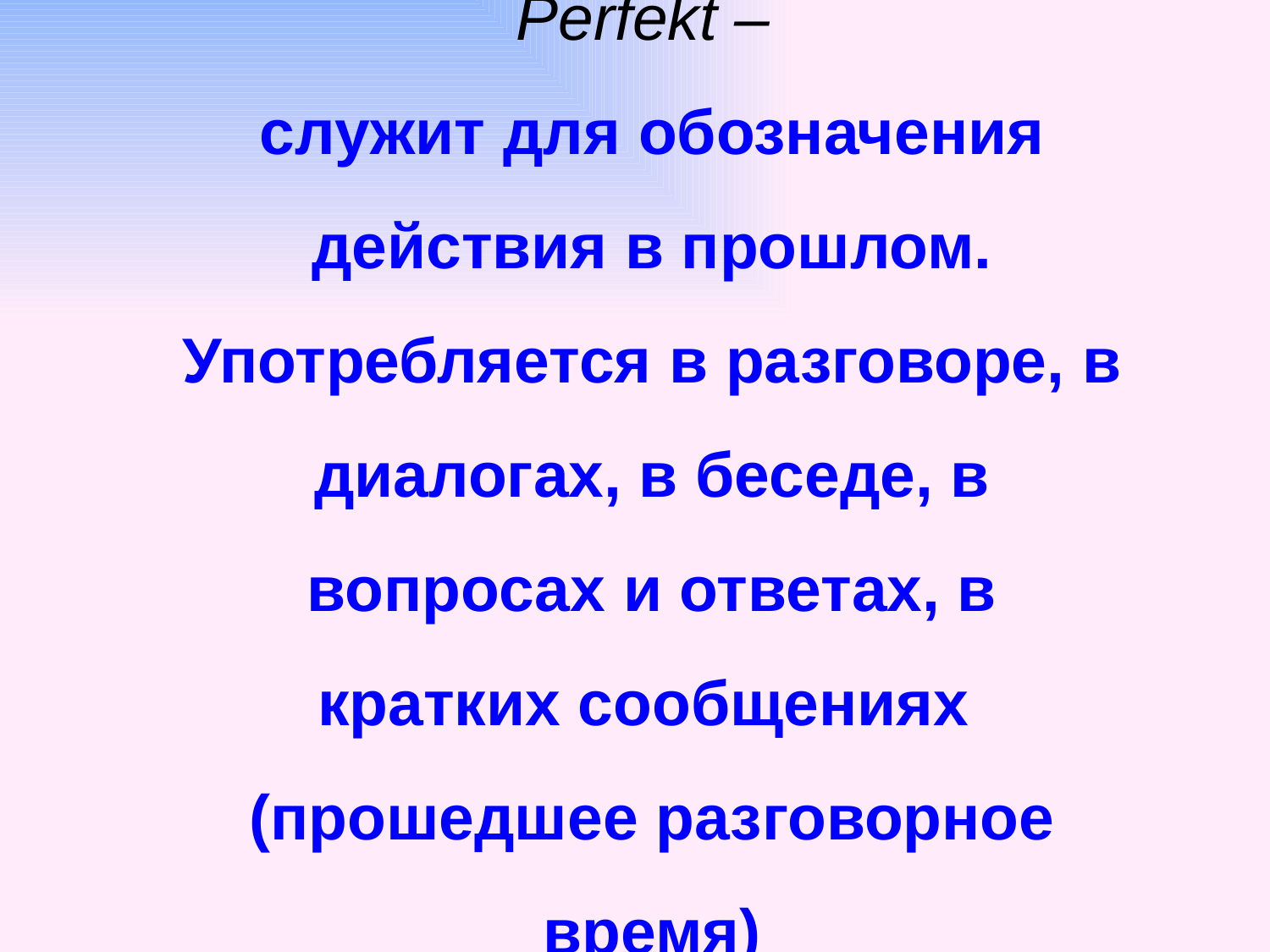

Perfekt –
служит для обозначения действия в прошлом. Употребляется в разговоре, в диалогах, в беседе, в вопросах и ответах, в кратких сообщениях  (прошедшее разговорное время)